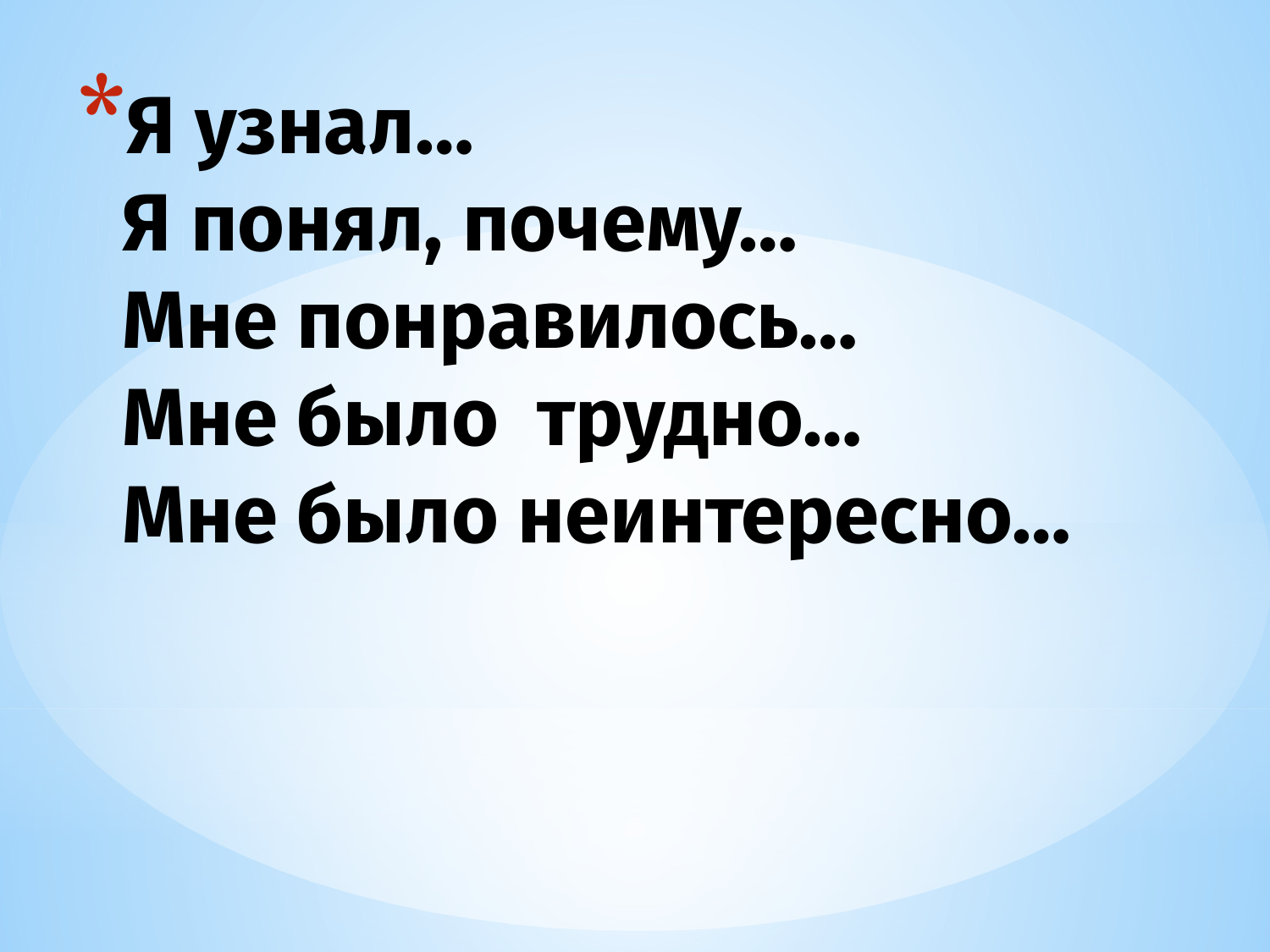

# Я узнал… Я понял, почему… Мне понравилось… Мне было  трудно… Мне было неинтересно…